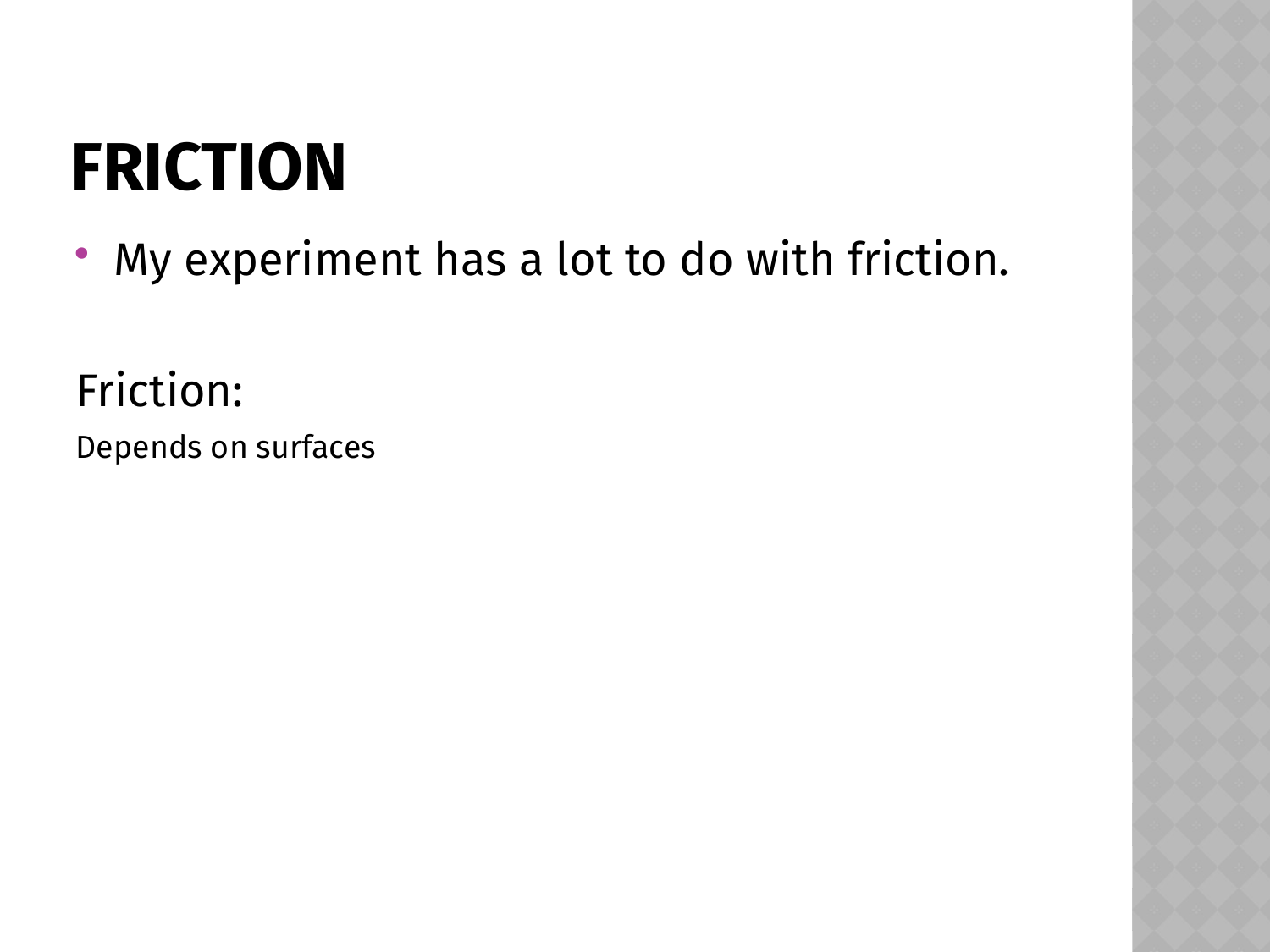

# Friction
My experiment has a lot to do with friction.

Friction:
Depends on surfaces